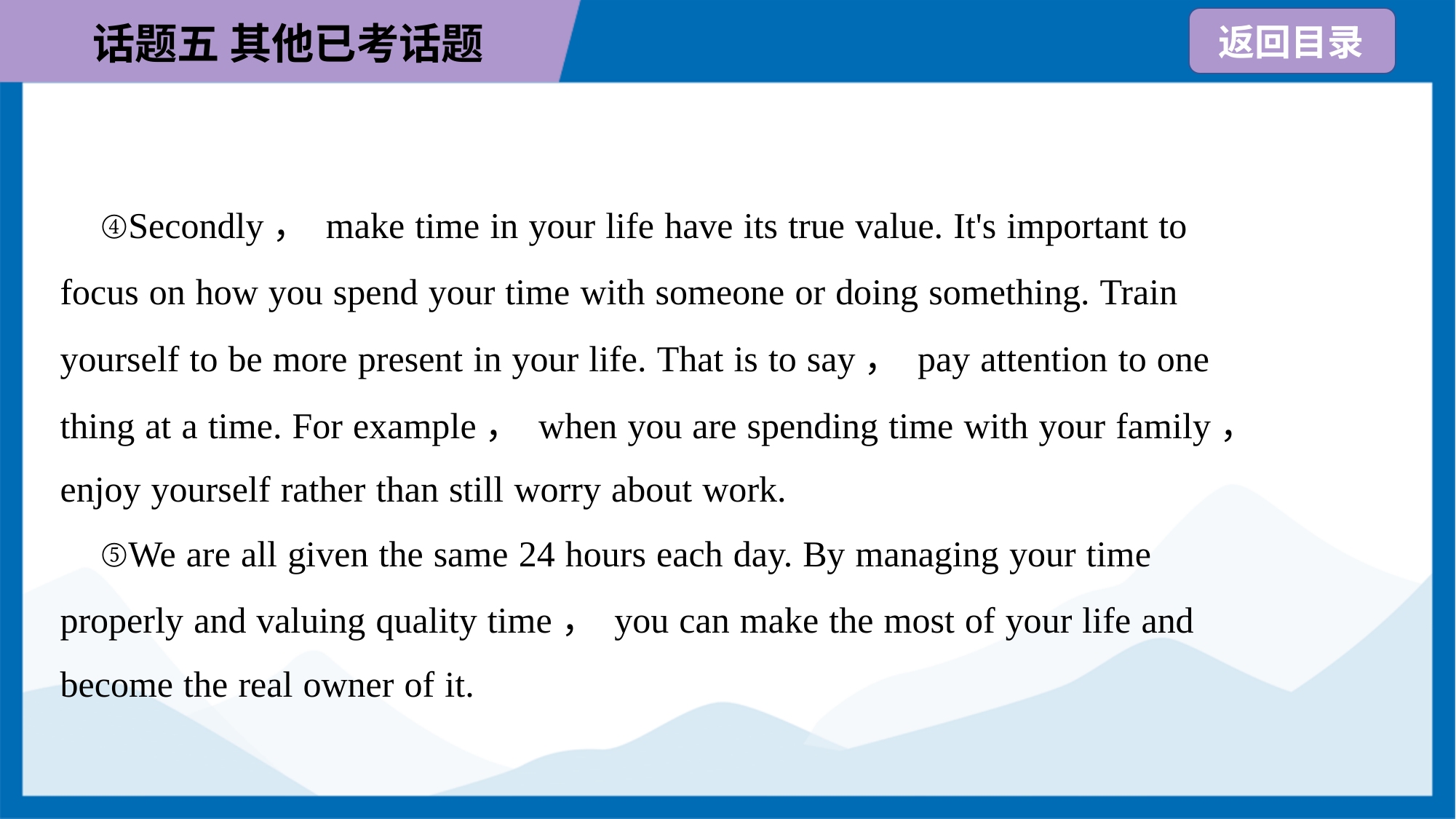

④Secondly， make time in your life have its true value. It's important to
focus on how you spend your time with someone or doing something. Train
yourself to be more present in your life. That is to say， pay attention to one
thing at a time. For example， when you are spending time with your family，
enjoy yourself rather than still worry about work.
    ⑤We are all given the same 24 hours each day. By managing your time
properly and valuing quality time， you can make the most of your life and
become the real owner of it.